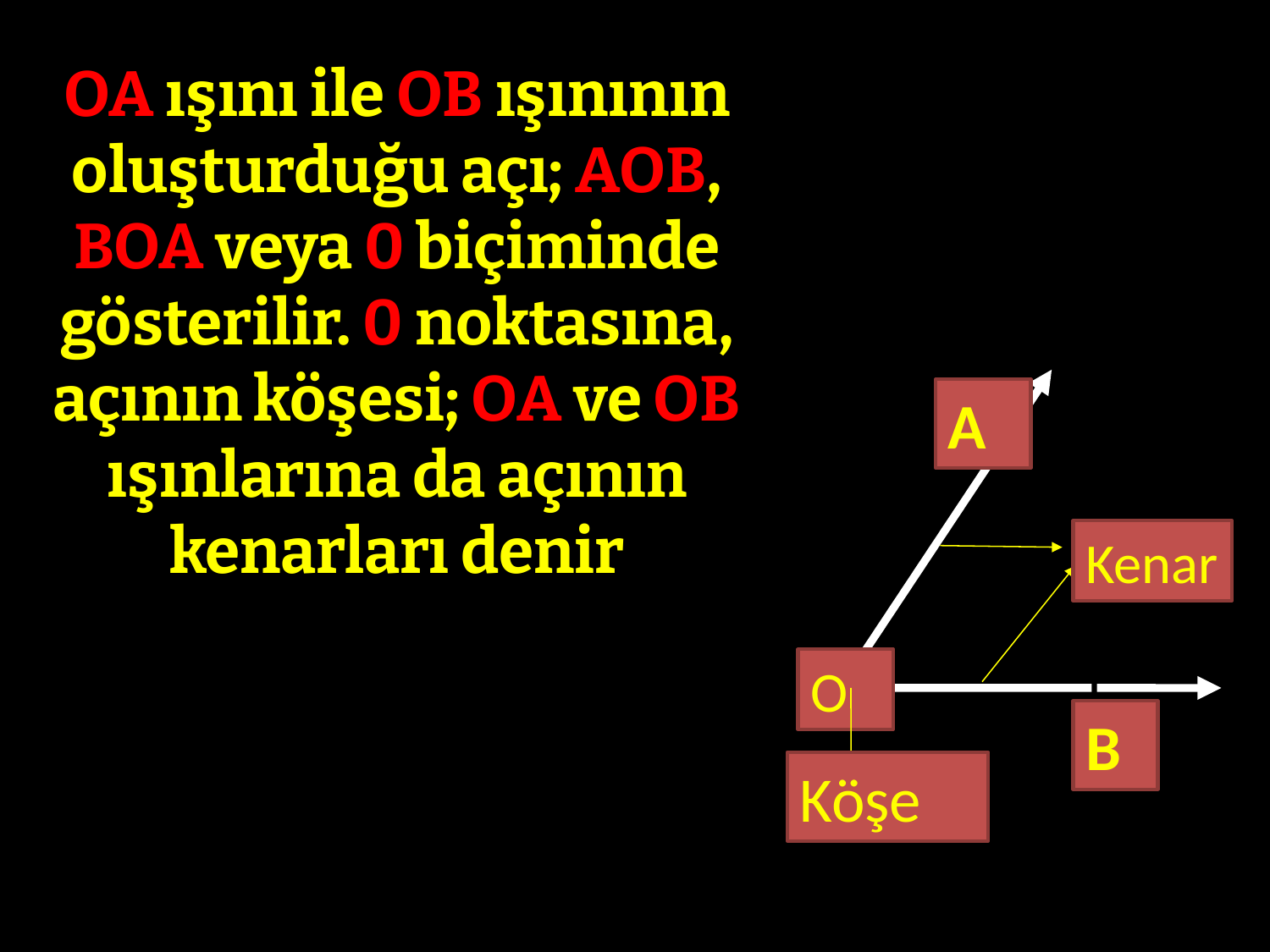

OA ışını ile OB ışınının oluşturduğu açı; AOB, BOA veya 0 biçiminde gösterilir. 0 noktasına, açının köşesi; OA ve OB ışınlarına da açının kenarları denir

#
A

Kenar

O

B
Köşe